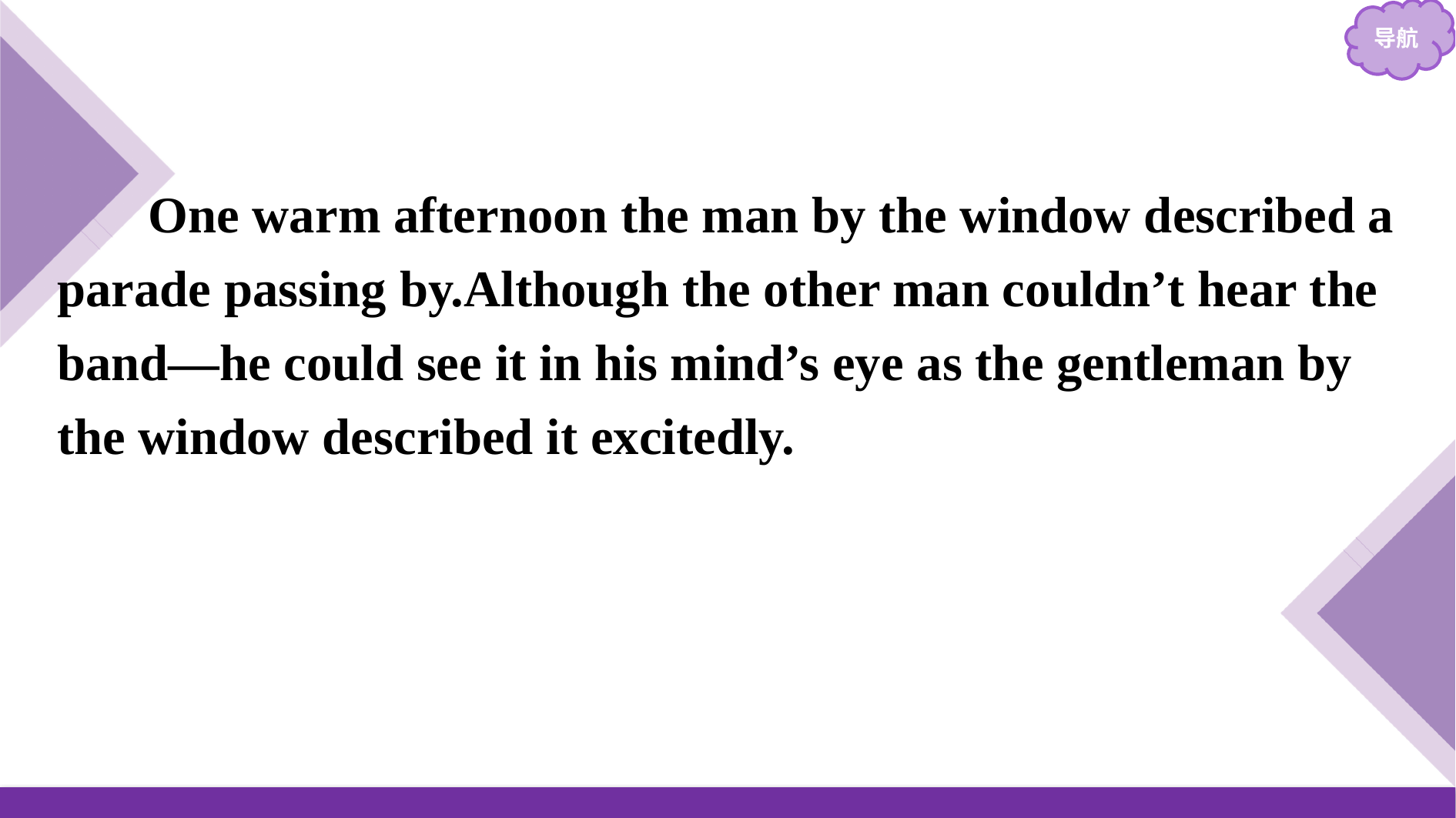

One warm afternoon the man by the window described a parade passing by.Although the other man couldn’t hear the band—he could see it in his mind’s eye as the gentleman by the window described it excitedly.